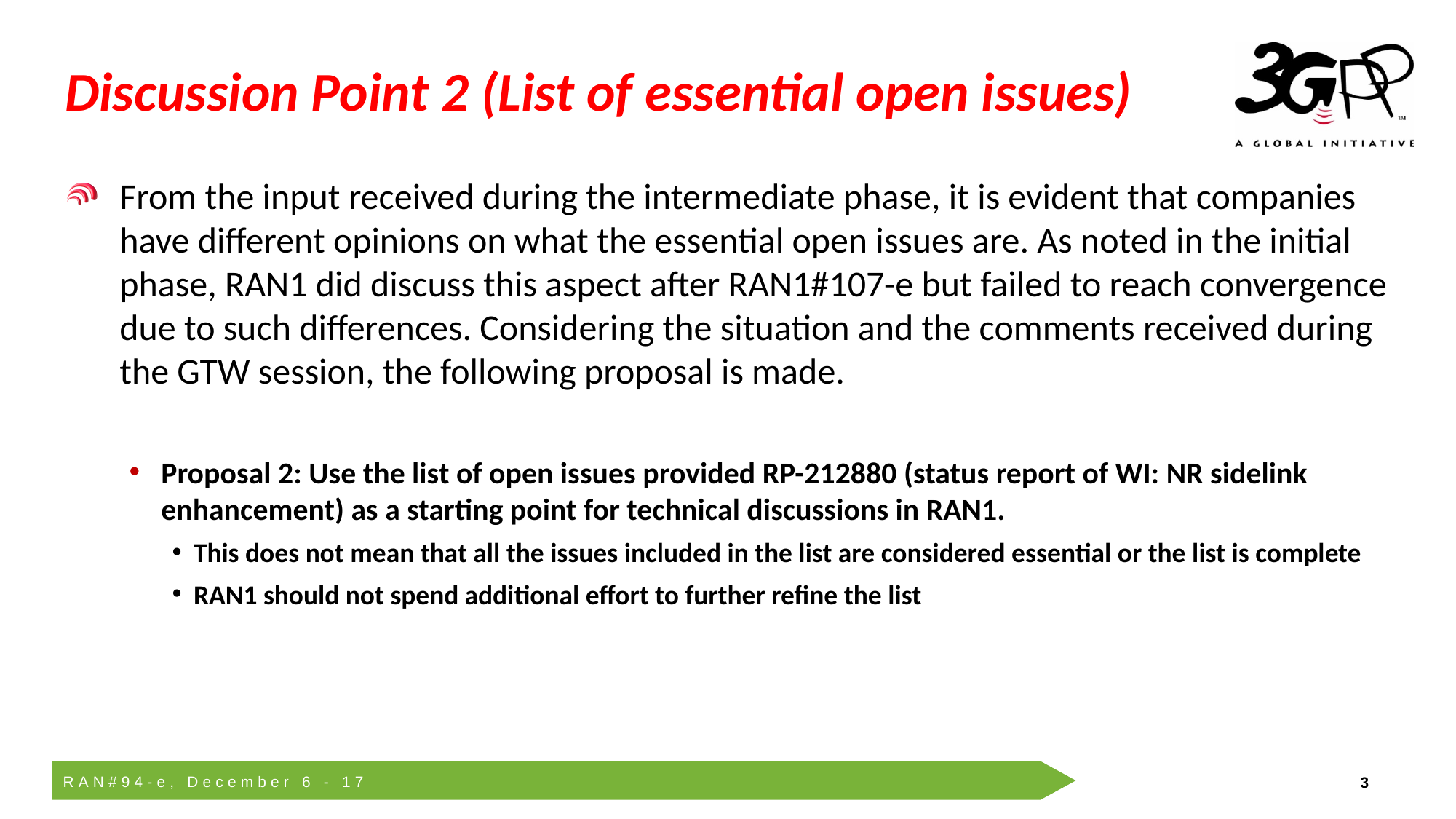

# Discussion Point 2 (List of essential open issues)
From the input received during the intermediate phase, it is evident that companies have different opinions on what the essential open issues are. As noted in the initial phase, RAN1 did discuss this aspect after RAN1#107-e but failed to reach convergence due to such differences. Considering the situation and the comments received during the GTW session, the following proposal is made.

Proposal 2: Use the list of open issues provided RP-212880 (status report of WI: NR sidelink enhancement) as a starting point for technical discussions in RAN1.
This does not mean that all the issues included in the list are considered essential or the list is complete
RAN1 should not spend additional effort to further refine the list